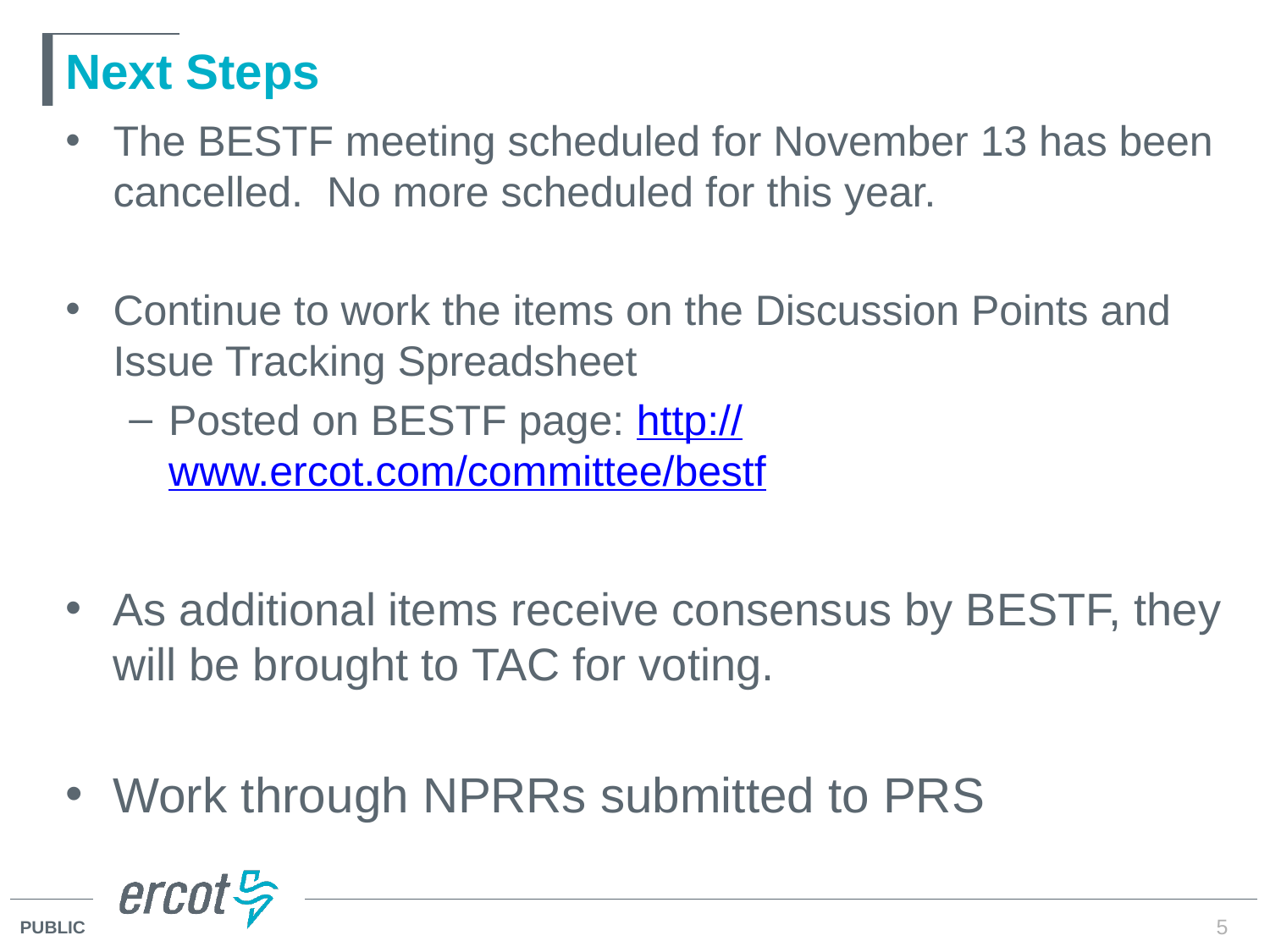

# Next Steps
The BESTF meeting scheduled for November 13 has been cancelled.  No more scheduled for this year.

Continue to work the items on the Discussion Points and Issue Tracking Spreadsheet
Posted on BESTF page: http://www.ercot.com/committee/bestf

As additional items receive consensus by BESTF, they will be brought to TAC for voting.

Work through NPRRs submitted to PRS

5